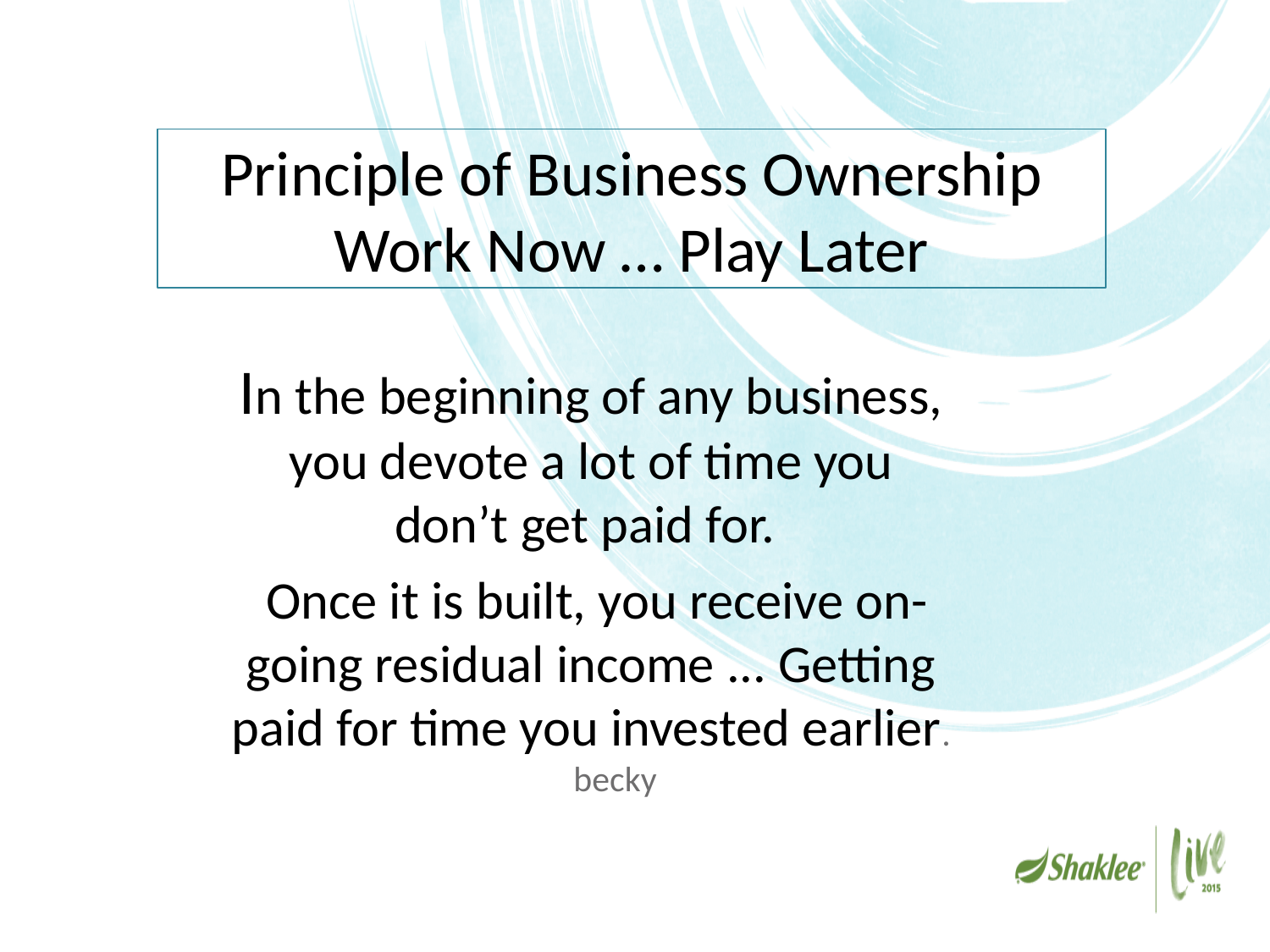

# Principle of Business Ownership Work Now … Play Later
In the beginning of any business, you devote a lot of time you don’t get paid for.
 Once it is built, you receive on-going residual income ... Getting paid for time you invested earlier.       becky